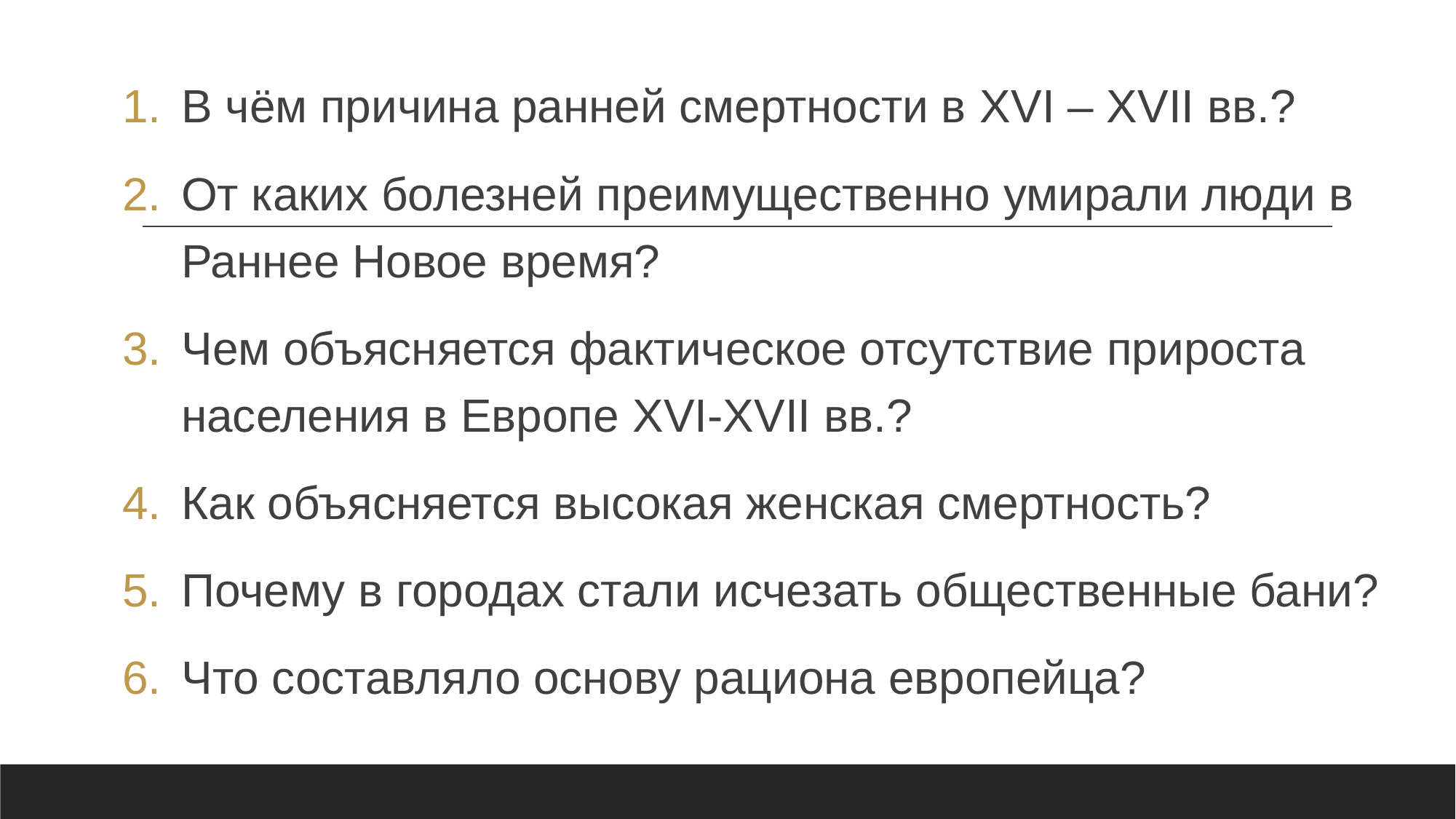

В чём причина ранней смертности в XVI – XVII вв.?
От каких болезней преимущественно умирали люди в Раннее Новое время?
Чем объясняется фактическое отсутствие прироста населения в Европе XVI-XVII вв.?
Как объясняется высокая женская смертность?
Почему в городах стали исчезать общественные бани?
Что составляло основу рациона европейца?